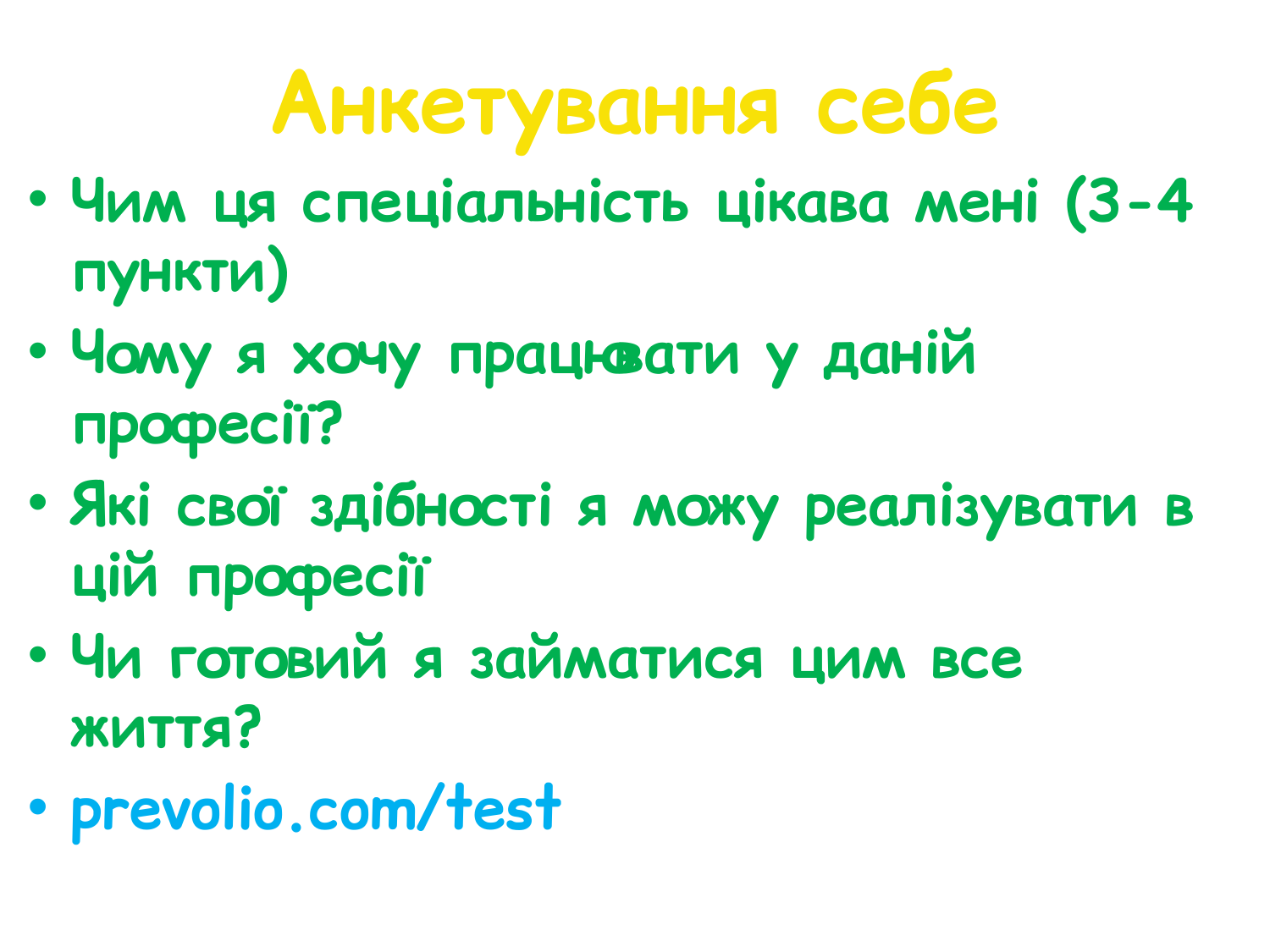

# Анкетування себе
Чим ця спеціальність цікава мені (3-4 пункти)
Чому я хочу працювати у даній професії?
Які свої здібності я можу реалізувати в цій професії
Чи готовий я займатися цим все життя?
prevolio.com/test